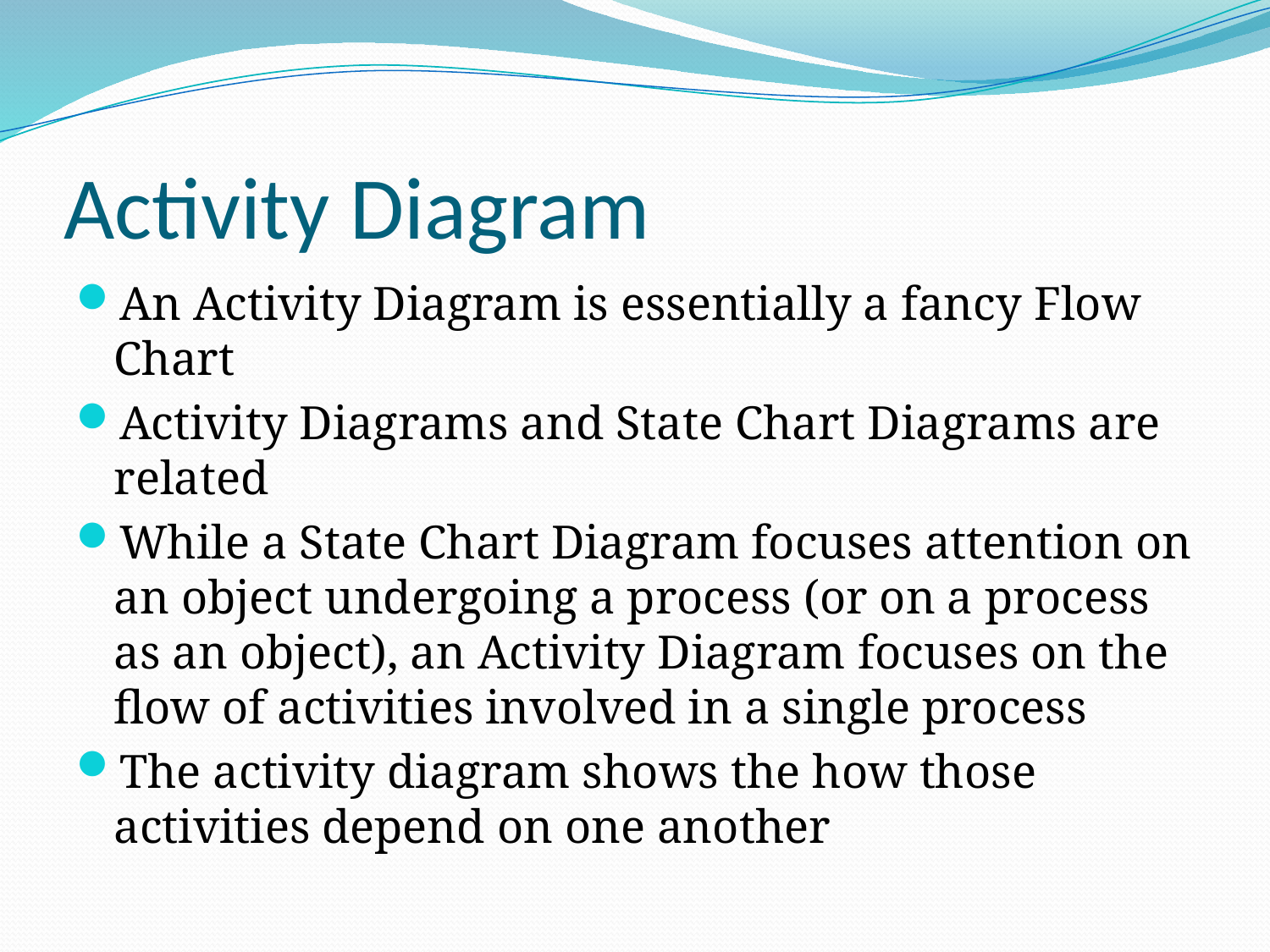

# Activity Diagram
An Activity Diagram is essentially a fancy Flow Chart
Activity Diagrams and State Chart Diagrams are related
While a State Chart Diagram focuses attention on an object undergoing a process (or on a process as an object), an Activity Diagram focuses on the flow of activities involved in a single process
The activity diagram shows the how those activities depend on one another